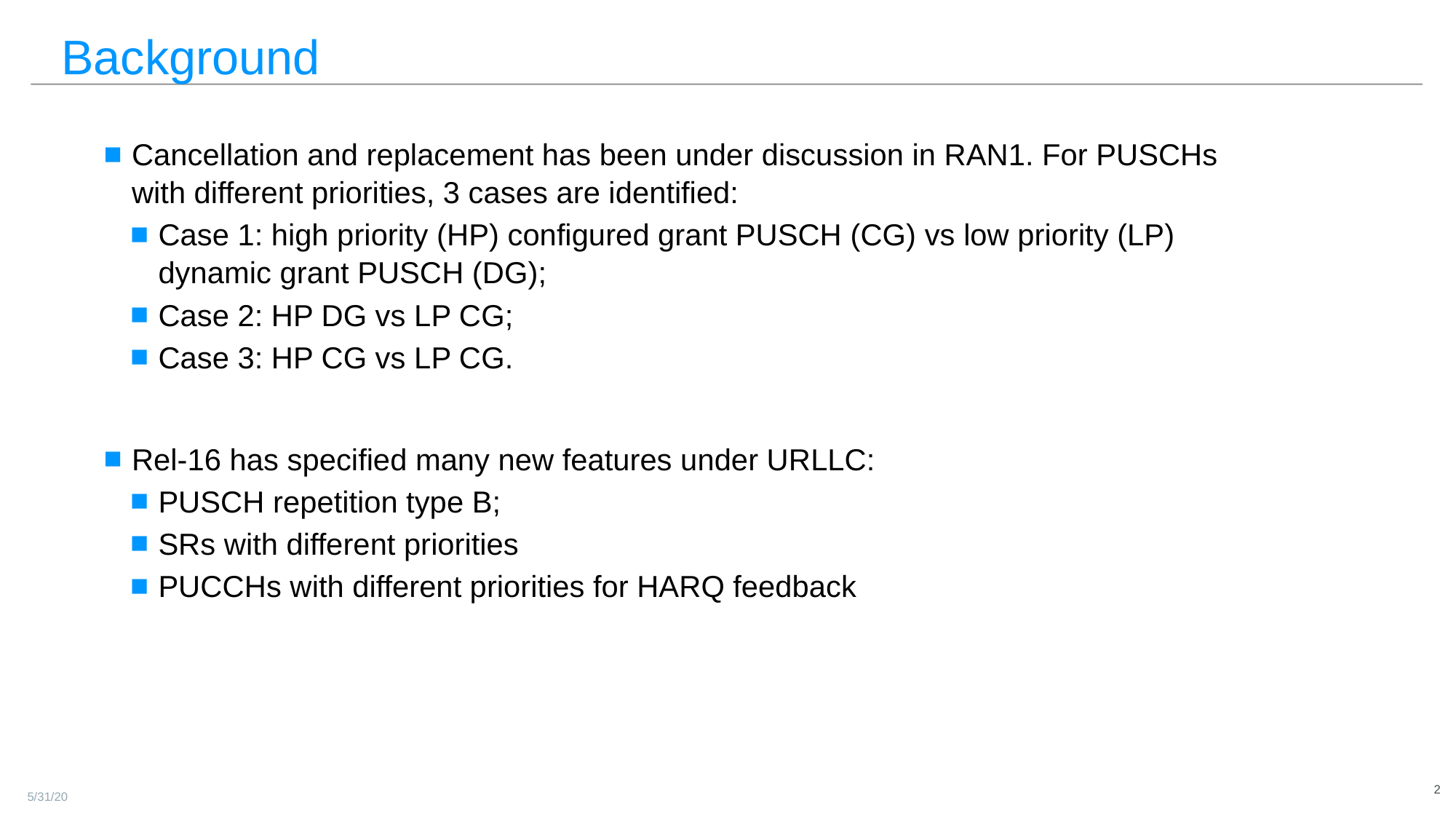

Background
Cancellation and replacement has been under discussion in RAN1. For PUSCHs with different priorities, 3 cases are identified:
Case 1: high priority (HP) configured grant PUSCH (CG) vs low priority (LP) dynamic grant PUSCH (DG);
Case 2: HP DG vs LP CG;
Case 3: HP CG vs LP CG.

Rel-16 has specified many new features under URLLC:
PUSCH repetition type B;
SRs with different priorities
PUCCHs with different priorities for HARQ feedback
2